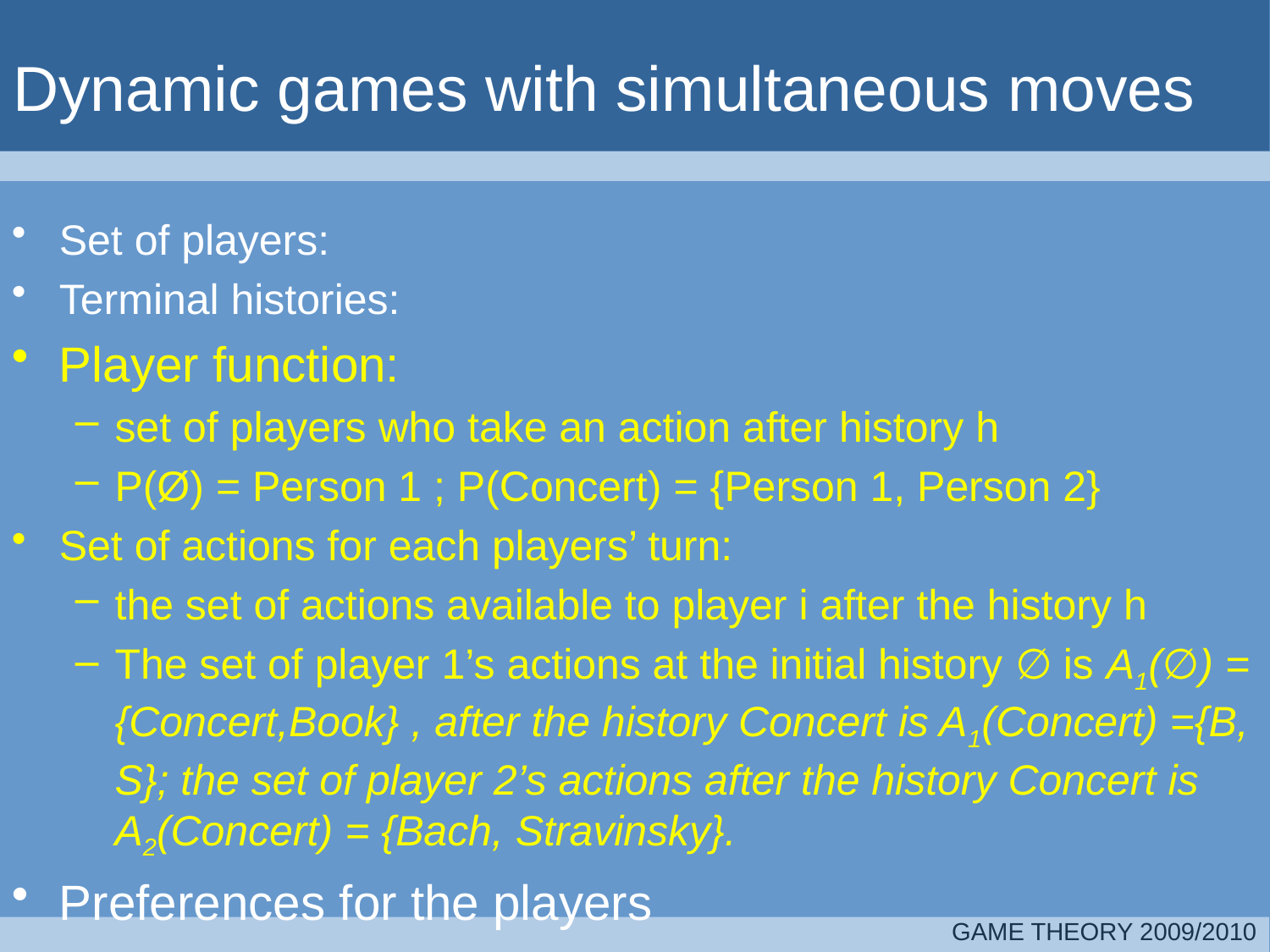

# Dynamic games with simultaneous moves
Set of players:
Terminal histories:
Player function:
set of players who take an action after history h
P(Ø) = Person 1 ; P(Concert) = {Person 1, Person 2}
Set of actions for each players’ turn:
the set of actions available to player i after the history h
The set of player 1’s actions at the initial history ∅ is A1(∅) = {Concert,Book} , after the history Concert is A1(Concert) ={B, S}; the set of player 2’s actions after the history Concert is A2(Concert) = {Bach, Stravinsky}.
Preferences for the players
GAME THEORY 2009/2010